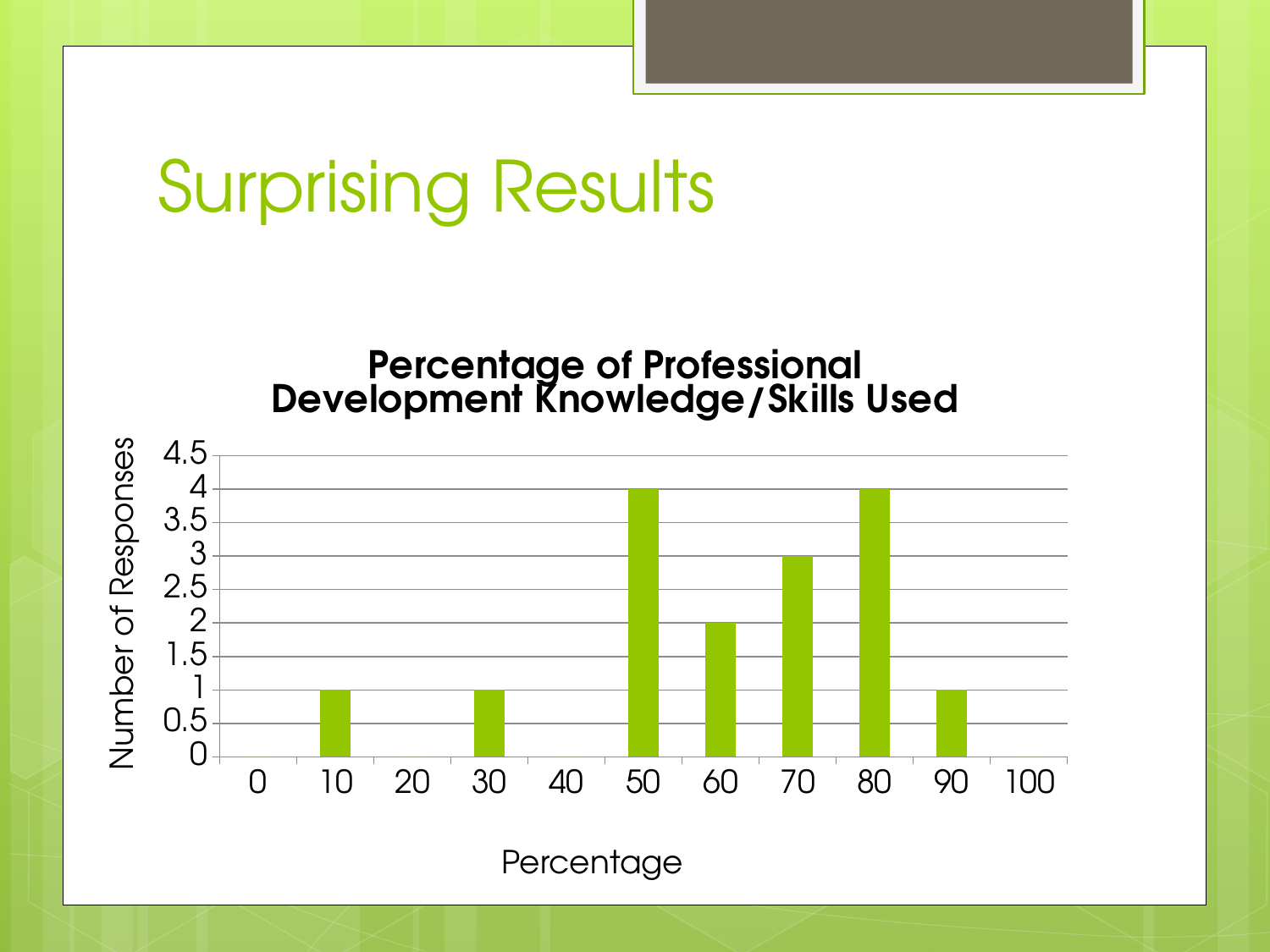

# Surprising Results

### Chart:

| Category | Percentage of Professional Development Knowledge/Skills Used |
|---|---|
| 0 | 0.0 |
| 10 | 1.0 |
| 20 | 0.0 |
| 30 | 1.0 |
| 40 | 0.0 |
| 50 | 4.0 |
| 60 | 2.0 |
| 70 | 3.0 |
| 80 | 4.0 |
| 90 | 1.0 |
| 100 | 0.0 |
Number of Responses
Percentage